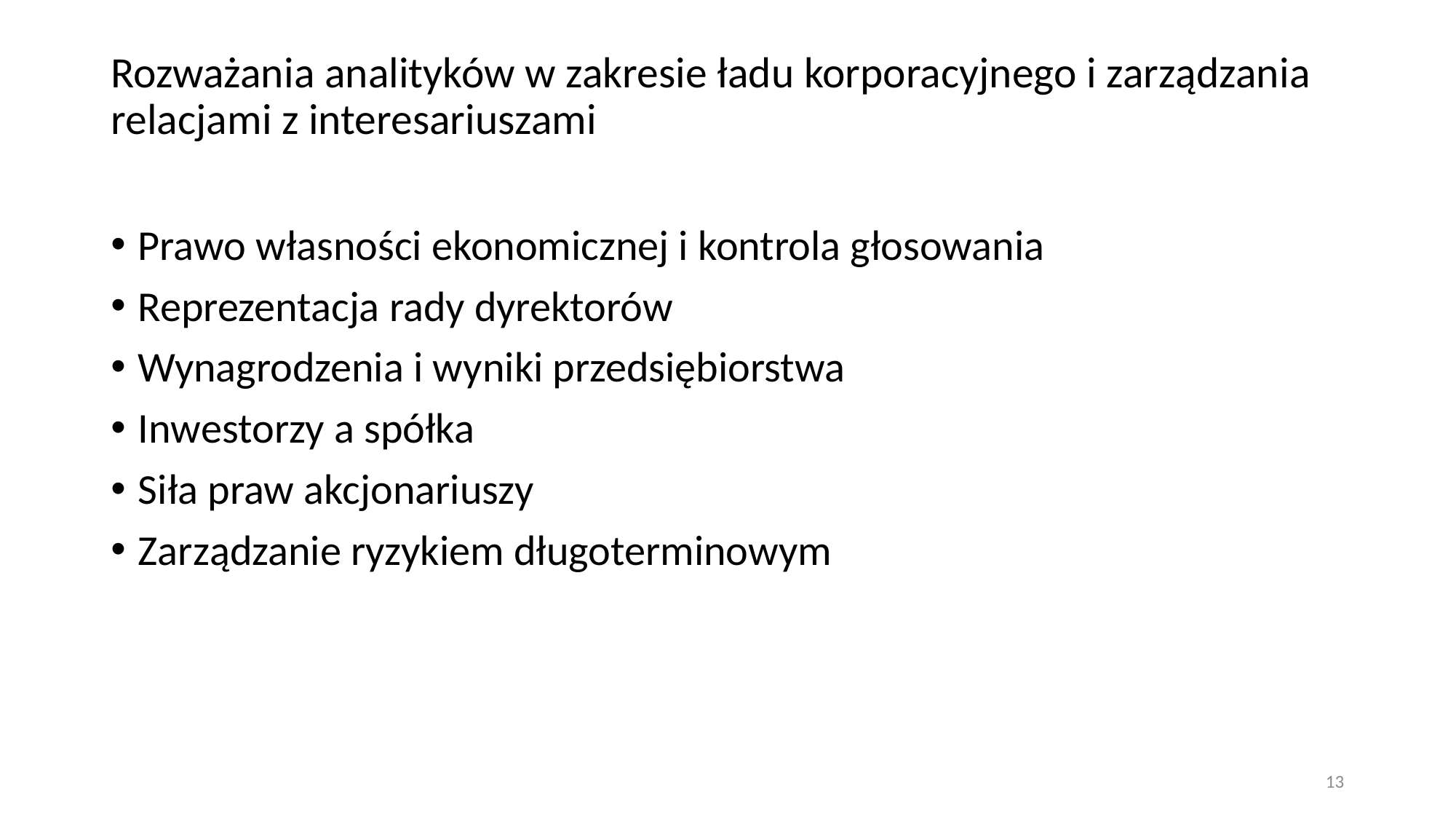

# Rozważania analityków w zakresie ładu korporacyjnego i zarządzania relacjami z interesariuszami
Prawo własności ekonomicznej i kontrola głosowania
Reprezentacja rady dyrektorów
Wynagrodzenia i wyniki przedsiębiorstwa
Inwestorzy a spółka
Siła praw akcjonariuszy
Zarządzanie ryzykiem długoterminowym

13